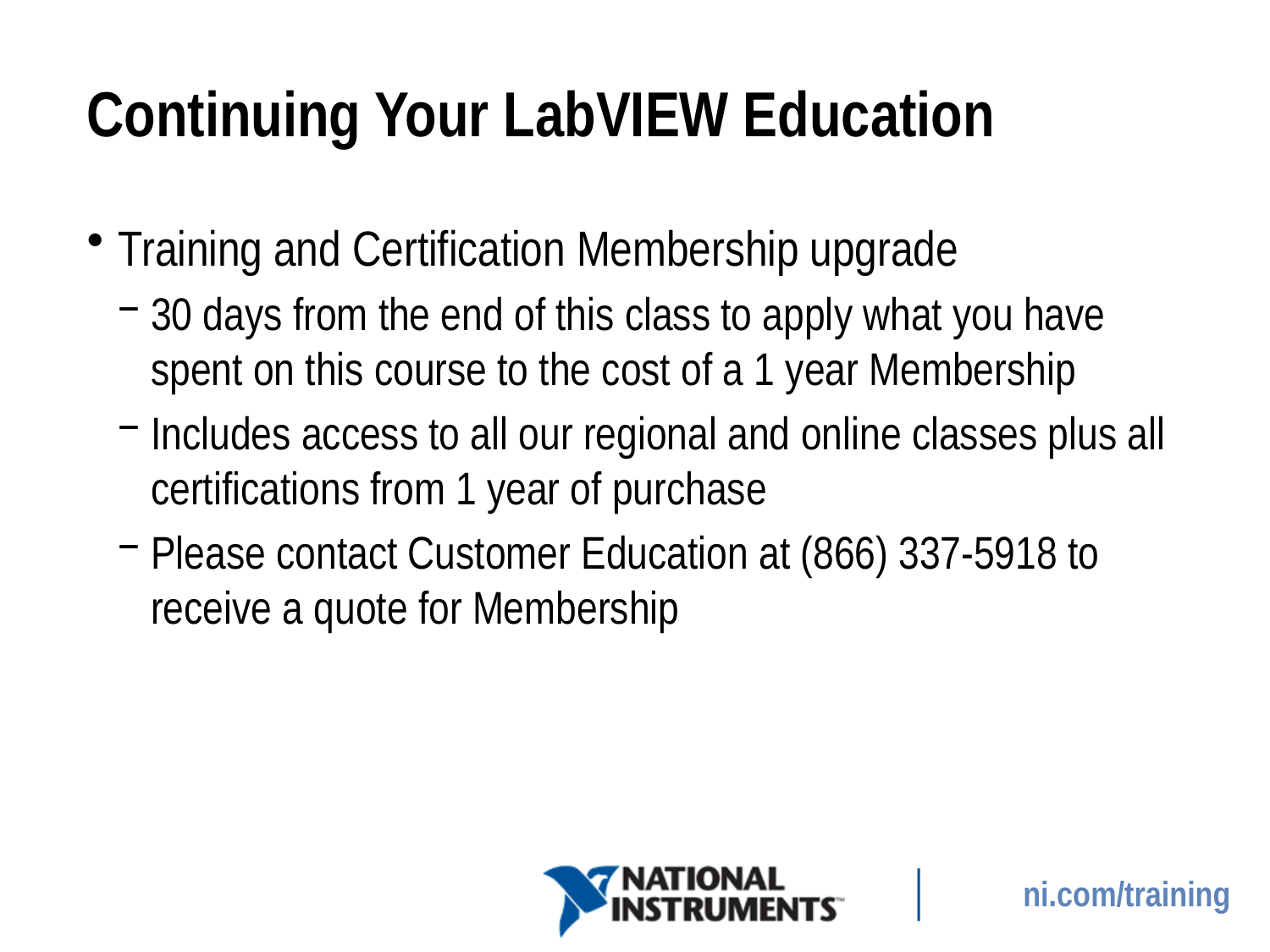

# Continuing Your LabVIEW Education
Training and Certification Membership upgrade
30 days from the end of this class to apply what you have spent on this course to the cost of a 1 year Membership
Includes access to all our regional and online classes plus all certifications from 1 year of purchase
Please contact Customer Education at (866) 337-5918 to receive a quote for Membership